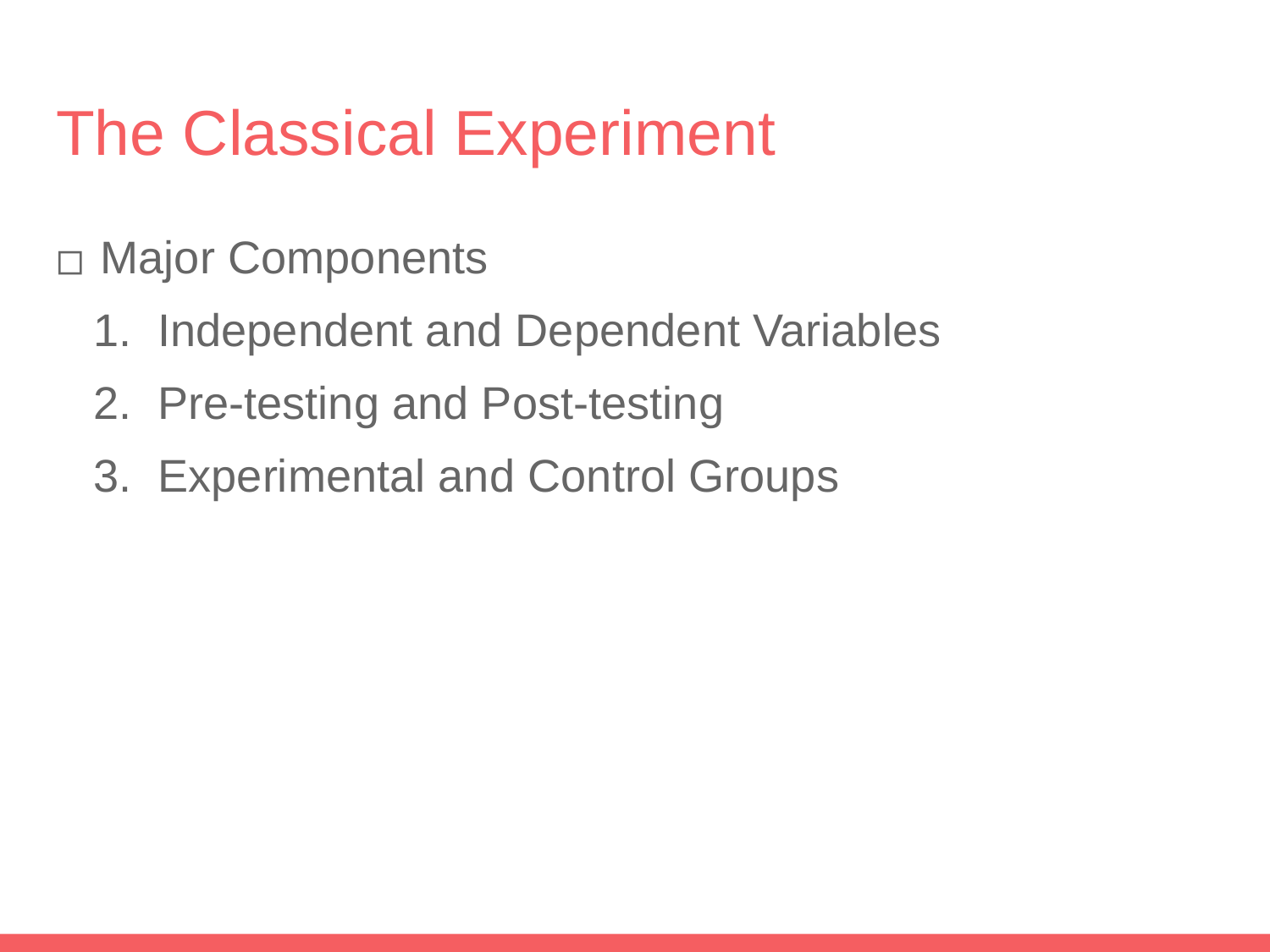

# The Classical Experiment
Major Components
Independent and Dependent Variables
Pre-testing and Post-testing
Experimental and Control Groups